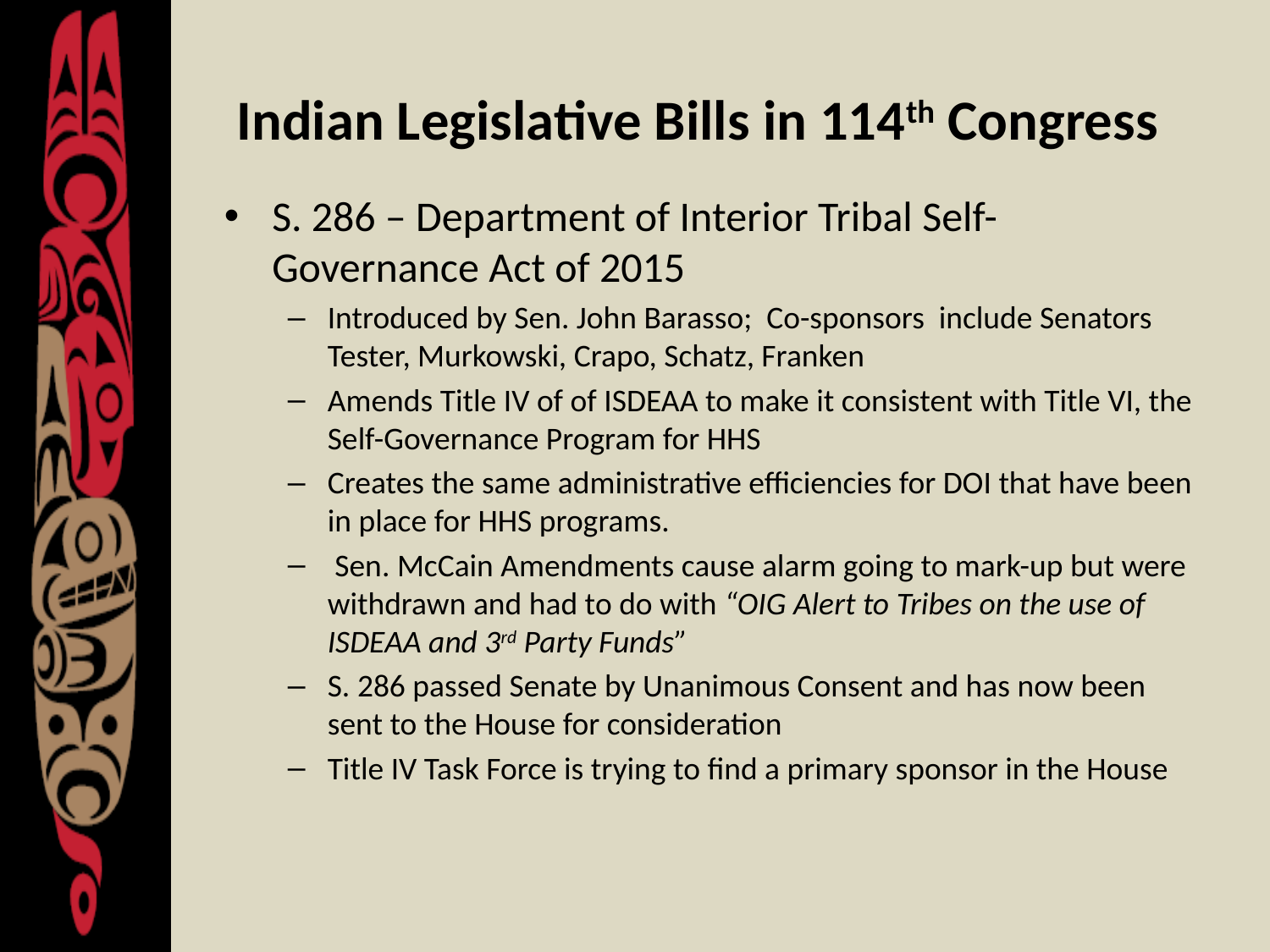

# Indian Legislative Bills in 114th Congress
S. 286 – Department of Interior Tribal Self-Governance Act of 2015
Introduced by Sen. John Barasso;  Co-sponsors  include Senators Tester, Murkowski, Crapo, Schatz, Franken
Amends Title IV of of ISDEAA to make it consistent with Title VI, the Self-Governance Program for HHS
Creates the same administrative efficiencies for DOI that have been in place for HHS programs.
 Sen. McCain Amendments cause alarm going to mark-up but were withdrawn and had to do with “OIG Alert to Tribes on the use of ISDEAA and 3rd Party Funds”
S. 286 passed Senate by Unanimous Consent and has now been sent to the House for consideration
Title IV Task Force is trying to find a primary sponsor in the House